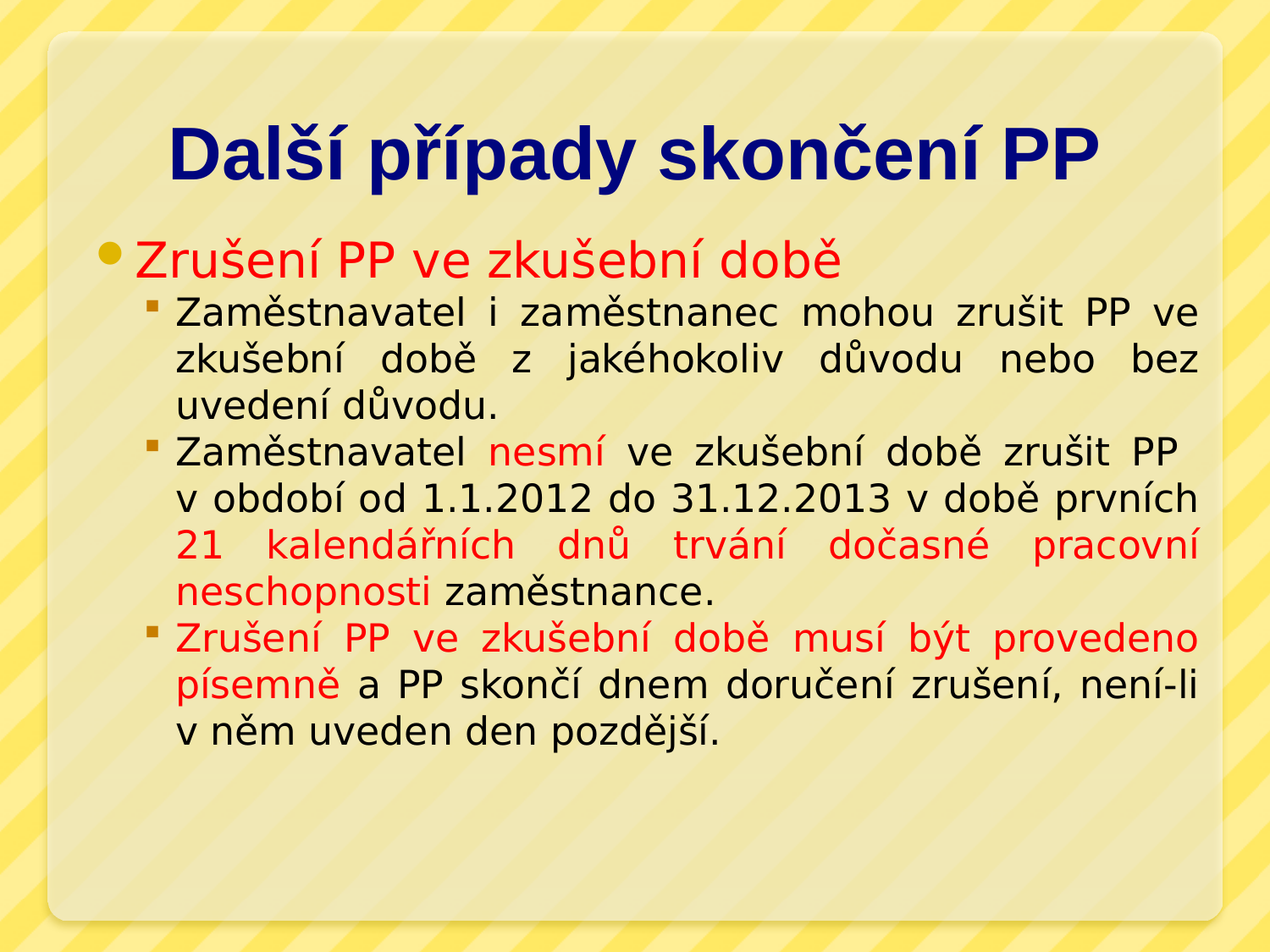

# Další případy skončení PP
Zrušení PP ve zkušební době
Zaměstnavatel i zaměstnanec mohou zrušit PP ve zkušební době z jakéhokoliv důvodu nebo bez uvedení důvodu.
Zaměstnavatel nesmí ve zkušební době zrušit PP
v období od 1.1.2012 do 31.12.2013 v době prvních 21 kalendářních dnů trvání dočasné pracovní neschopnosti zaměstnance.
Zrušení PP ve zkušební době musí být provedeno písemně a PP skončí dnem doručení zrušení, není-li v něm uveden den pozdější.